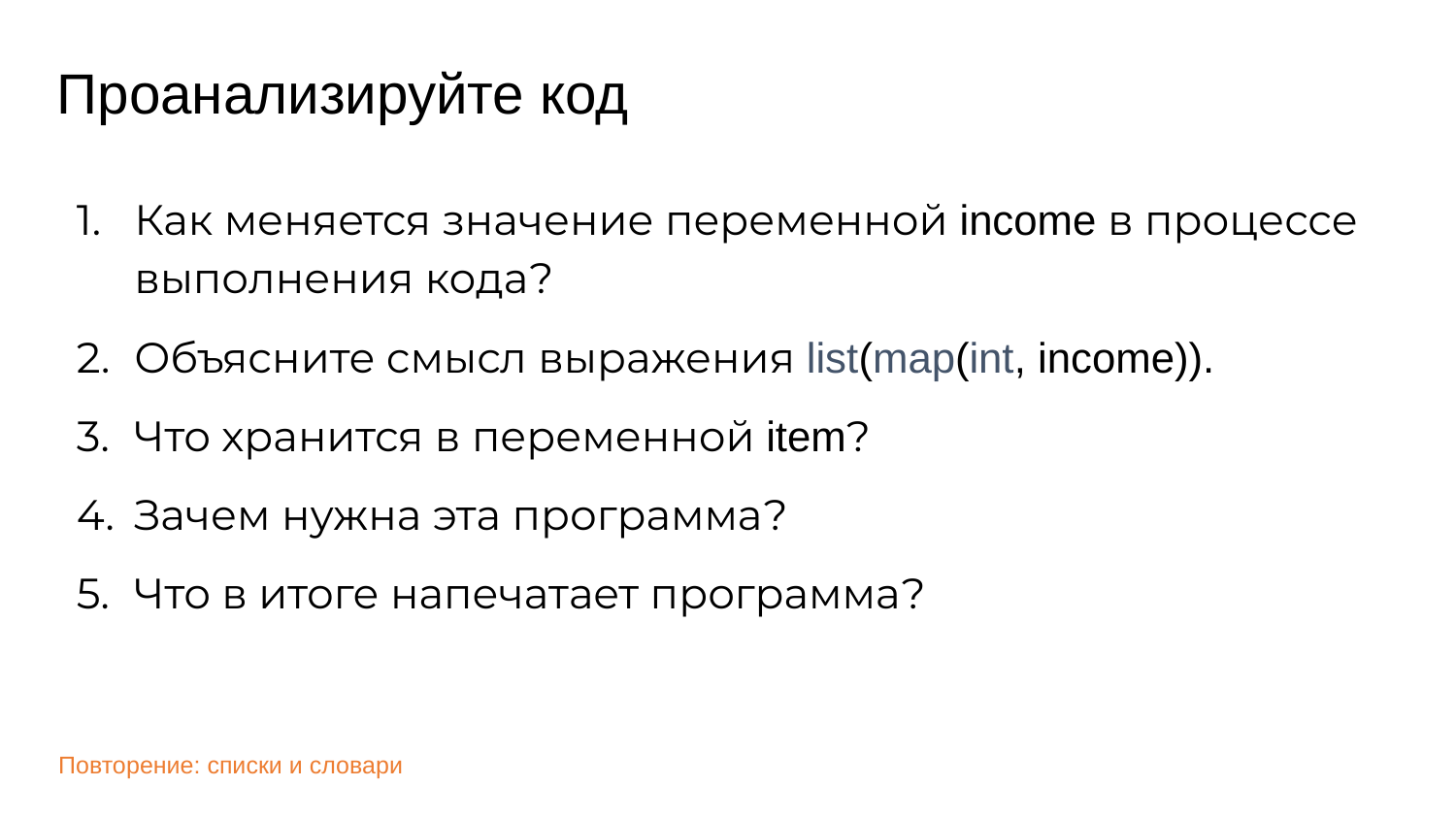

Проанализируйте код
Как меняется значение переменной income в процессе выполнения кода?
Объясните смысл выражения list(map(int, income)).
Что хранится в переменной item?
Зачем нужна эта программа?
Что в итоге напечатает программа?
Повторение: списки и словари